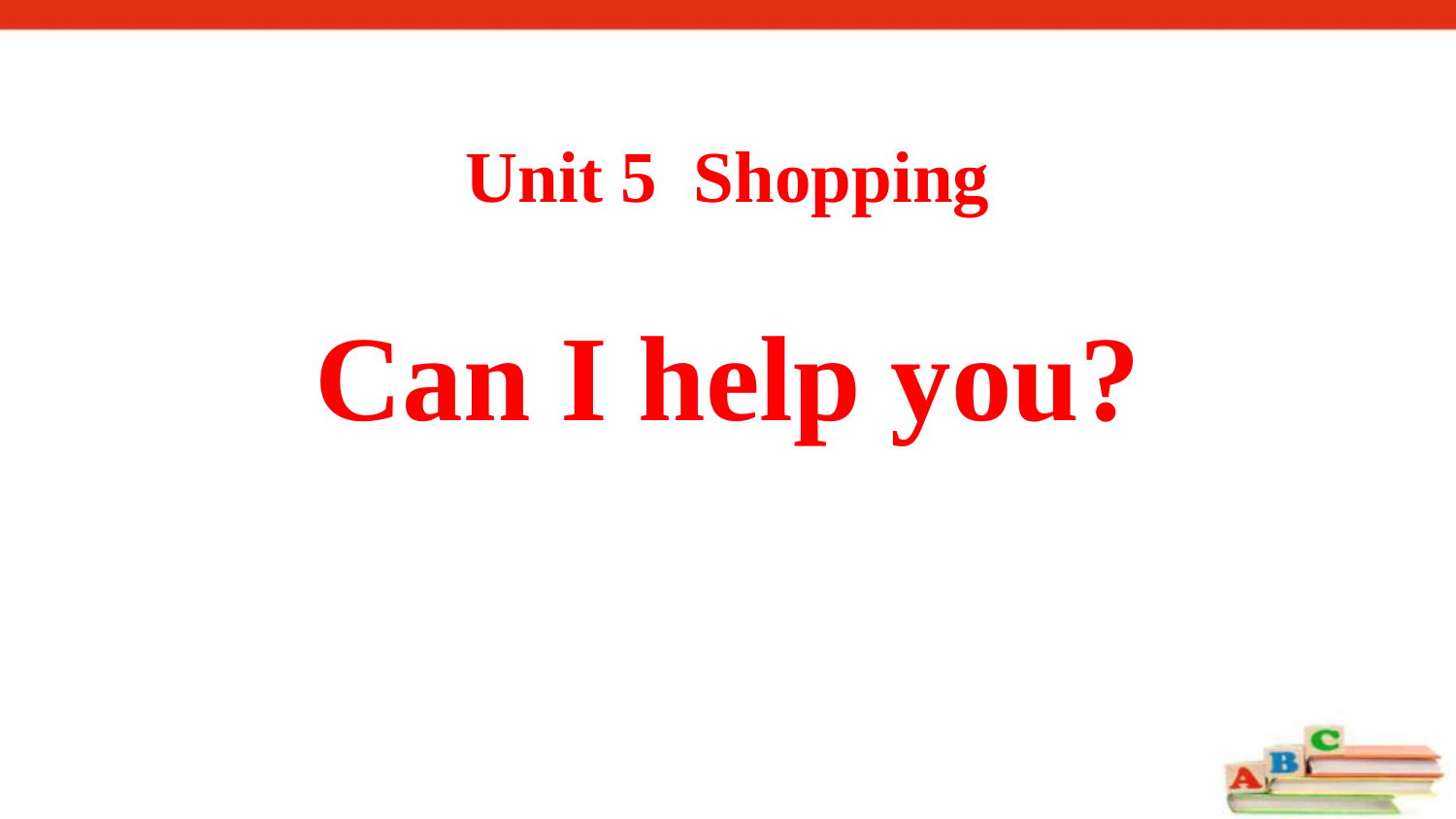

Unit 5  Shopping
Can I help you?